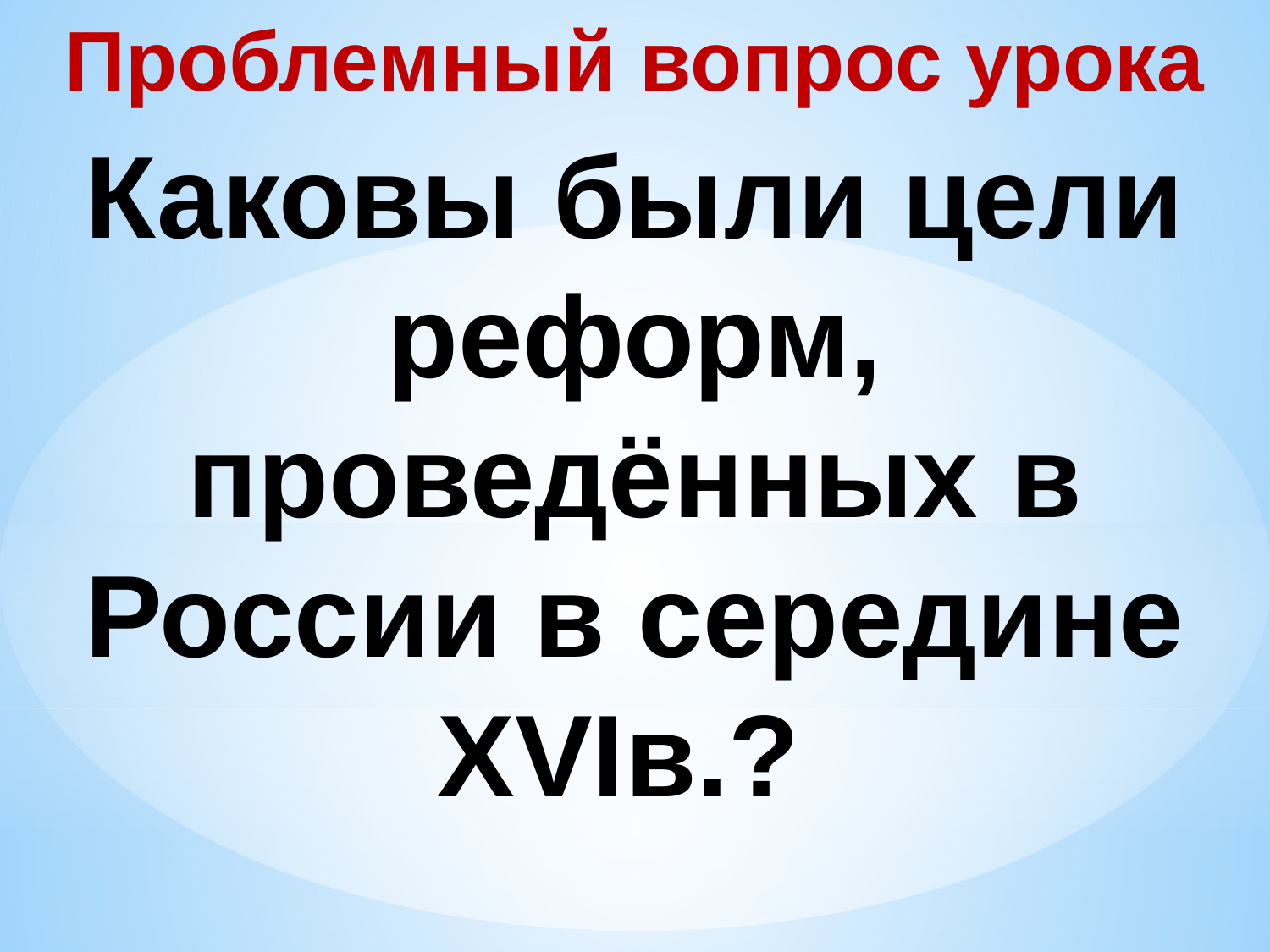

Проблемный вопрос урока
Каковы были цели реформ, проведённых в России в середине XVIв.?